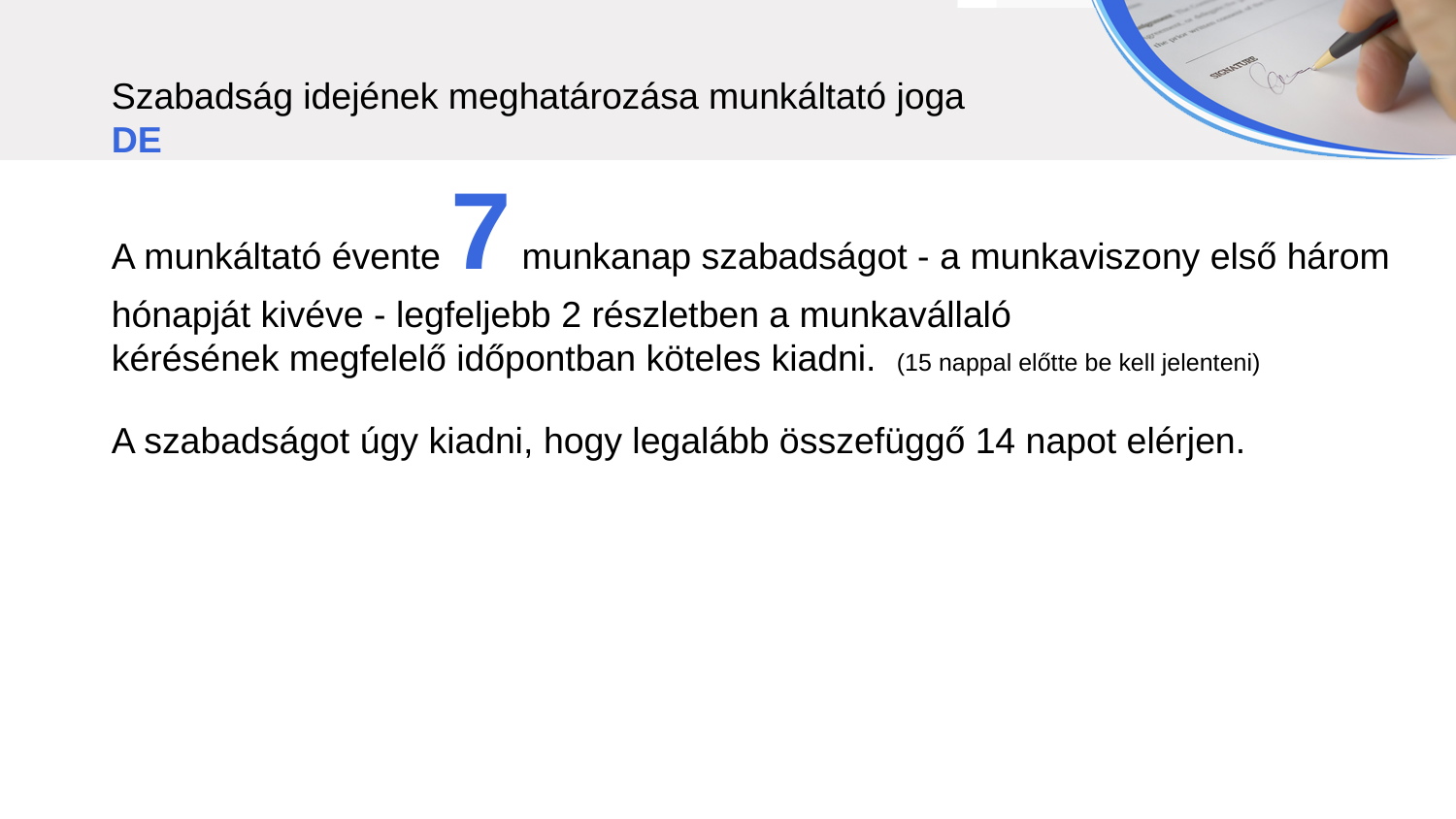

Szabadság idejének meghatározása munkáltató joga
DE
A munkáltató évente 7 munkanap szabadságot - a munkaviszony első három hónapját kivéve - legfeljebb 2 részletben a munkavállaló
kérésének megfelelő időpontban köteles kiadni.  (15 nappal előtte be kell jelenteni)

A szabadságot úgy kiadni, hogy legalább összefüggő 14 napot elérjen.